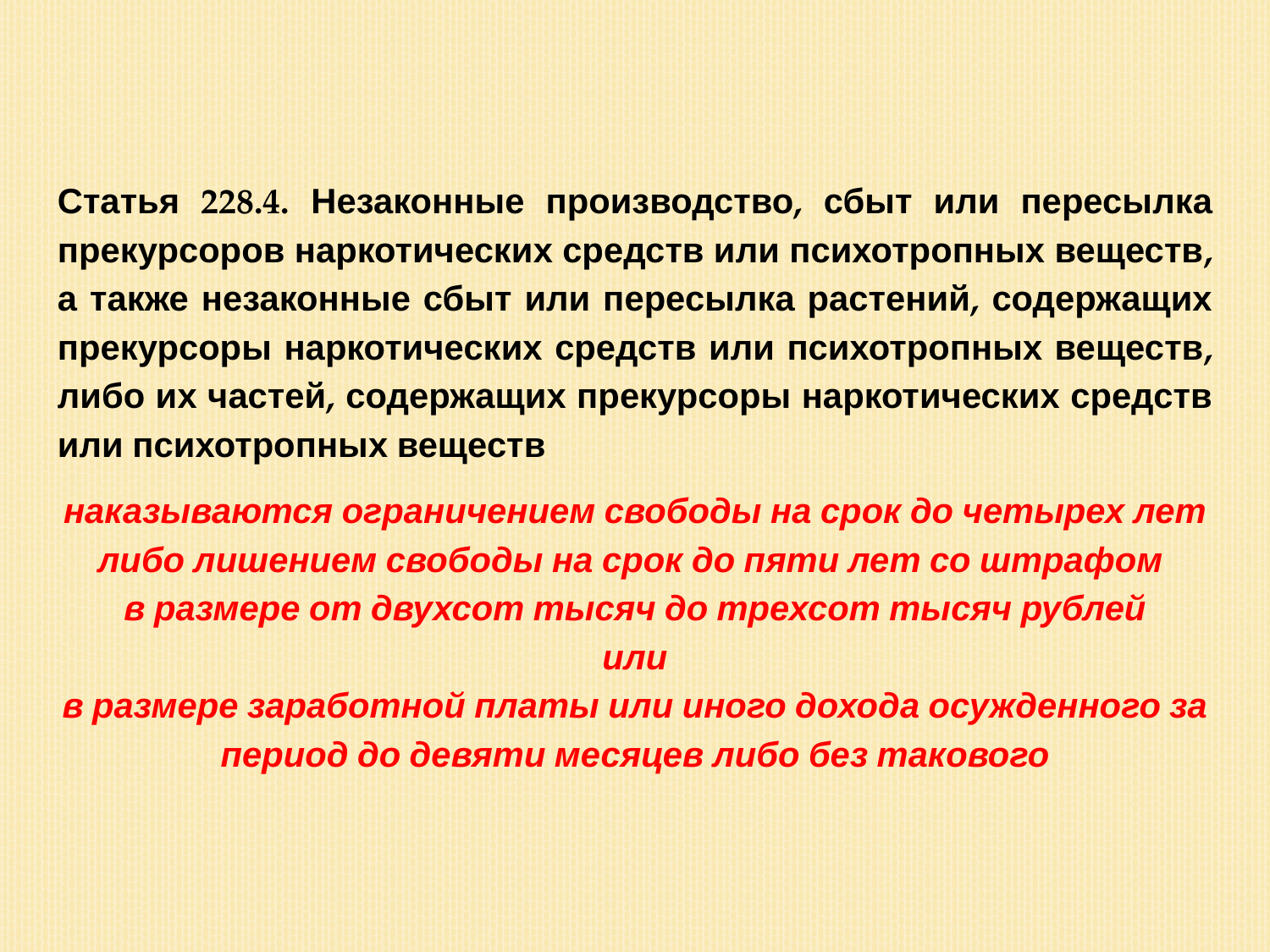

Статья 228.4. Незаконные производство, сбыт или пересылка прекурсоров наркотических средств или психотропных веществ, а также незаконные сбыт или пересылка растений, содержащих прекурсоры наркотических средств или психотропных веществ, либо их частей, содержащих прекурсоры наркотических средств или психотропных веществ
наказываются ограничением свободы на срок до четырех лет
либо лишением свободы на срок до пяти лет со штрафом
в размере от двухсот тысяч до трехсот тысяч рублей
или
в размере заработной платы или иного дохода осужденного за период до девяти месяцев либо без такового